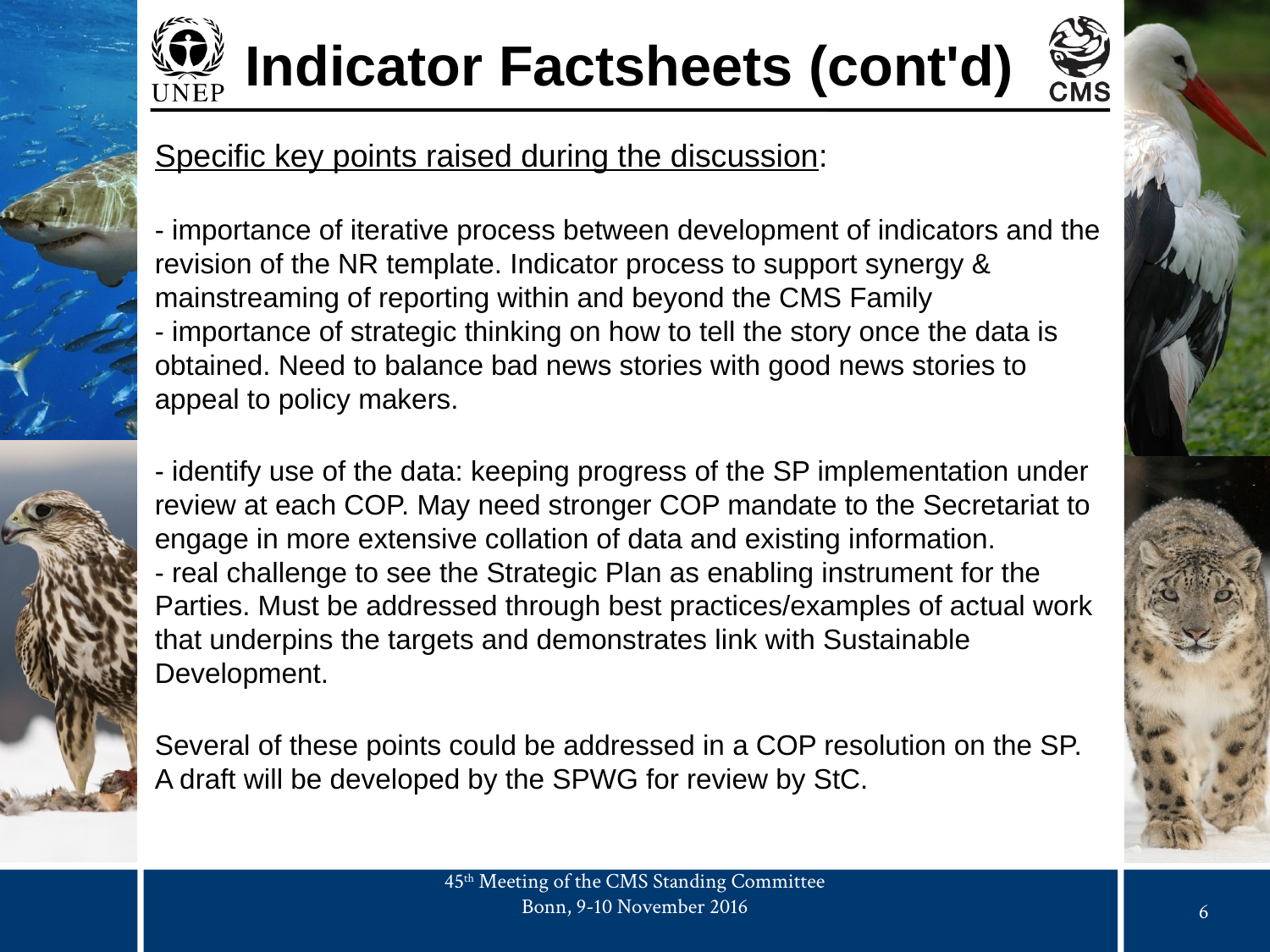

Indicator Factsheets (cont'd)
Specific key points raised during the discussion:

- importance of iterative process between development of indicators and the revision of the NR template. Indicator process to support synergy & mainstreaming of reporting within and beyond the CMS Family
- importance of strategic thinking on how to tell the story once the data is obtained. Need to balance bad news stories with good news stories to appeal to policy makers.

- identify use of the data: keeping progress of the SP implementation under review at each COP. May need stronger COP mandate to the Secretariat to engage in more extensive collation of data and existing information.
- real challenge to see the Strategic Plan as enabling instrument for the Parties. Must be addressed through best practices/examples of actual work that underpins the targets and demonstrates link with Sustainable Development.

Several of these points could be addressed in a COP resolution on the SP. A draft will be developed by the SPWG for review by StC.